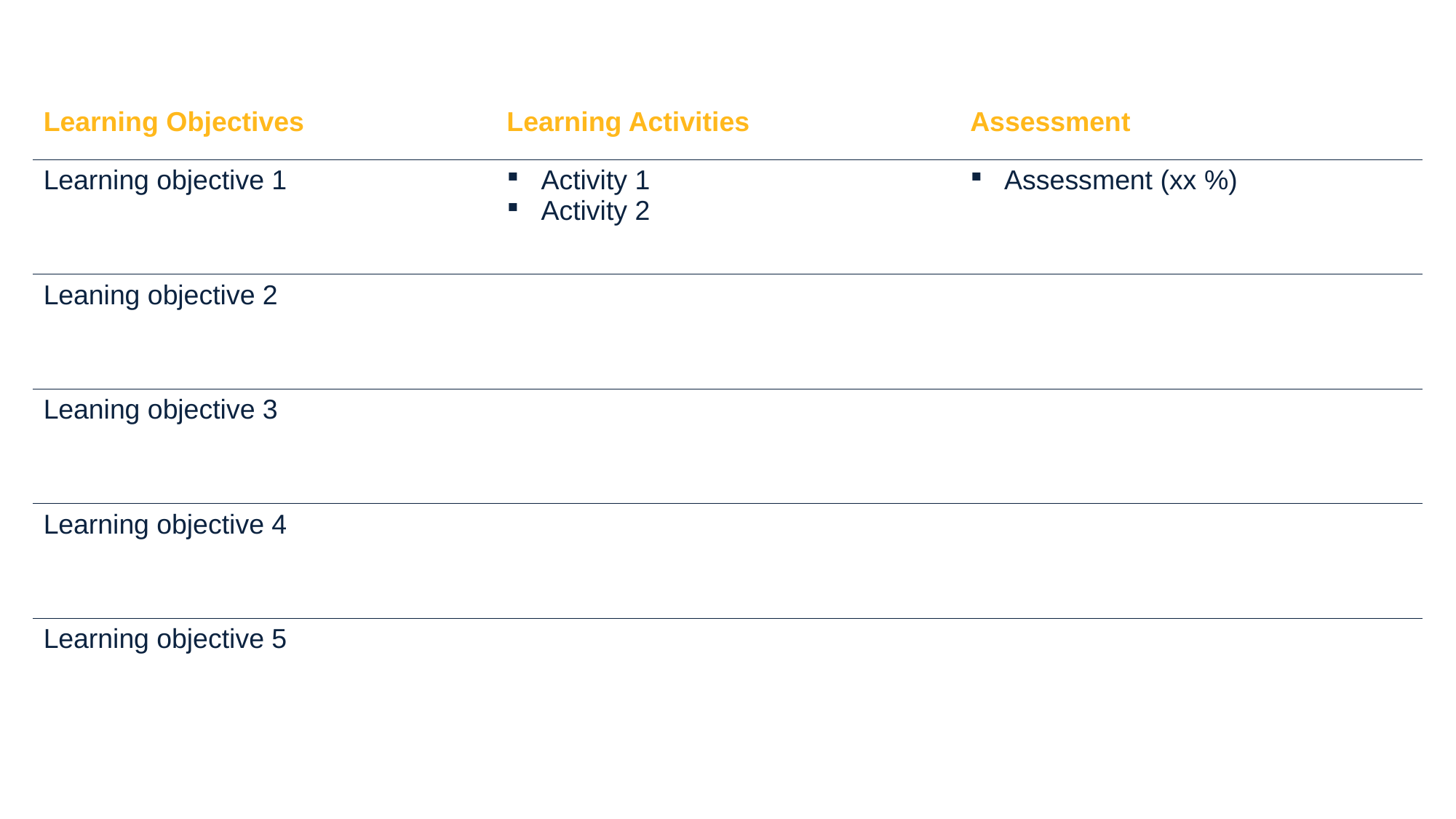

| Learning Objectives | Learning Activities | Assessment |
| --- | --- | --- |
| Learning objective 1 | Activity 1 Activity 2 | Assessment (xx %) |
| Leaning objective 2 |  |  |
| Leaning objective 3 |  |  |
| Learning objective 4 |  |  |
| Learning objective 5 |  |  |